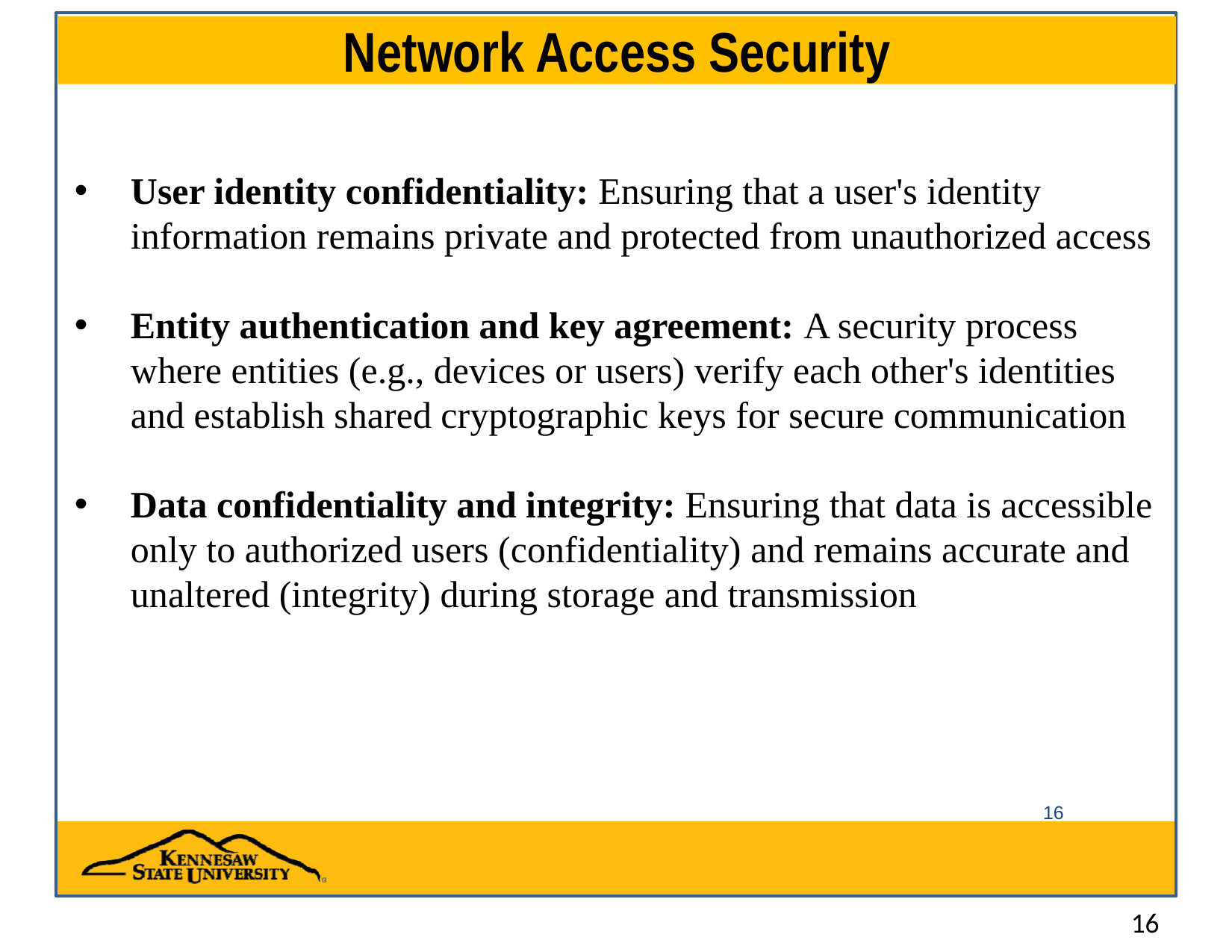

# Network Access Security
User identity confidentiality: Ensuring that a user's identity information remains private and protected from unauthorized access

Entity authentication and key agreement: A security process where entities (e.g., devices or users) verify each other's identities and establish shared cryptographic keys for secure communication

Data confidentiality and integrity: Ensuring that data is accessible only to authorized users (confidentiality) and remains accurate and unaltered (integrity) during storage and transmission
16